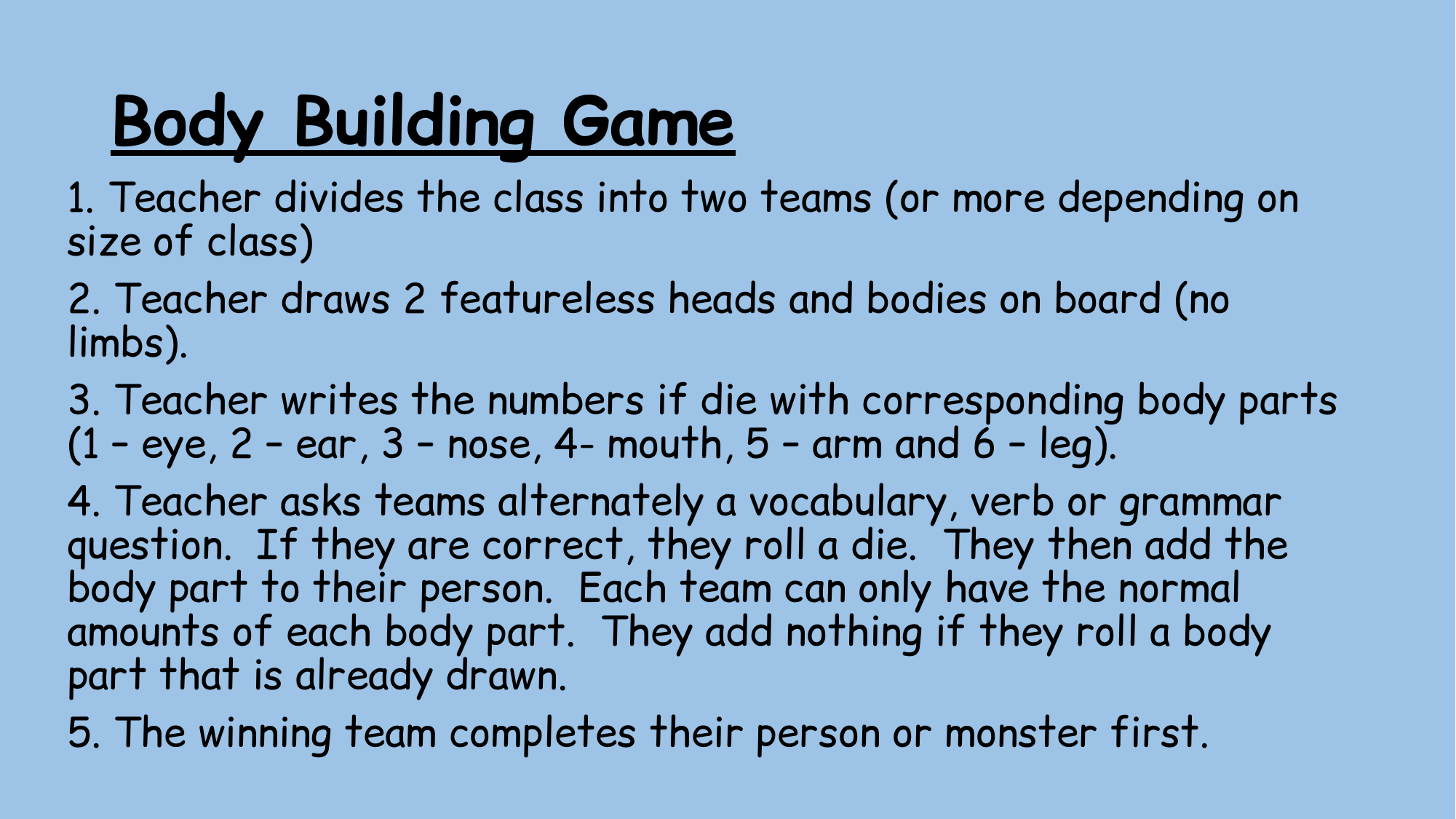

# Body Building Game
1. Teacher divides the class into two teams (or more depending on size of class)
2. Teacher draws 2 featureless heads and bodies on board (no limbs).
3. Teacher writes the numbers if die with corresponding body parts (1 – eye, 2 – ear, 3 – nose, 4- mouth, 5 – arm and 6 – leg).
4. Teacher asks teams alternately a vocabulary, verb or grammar question.  If they are correct, they roll a die.  They then add the body part to their person.  Each team can only have the normal amounts of each body part.  They add nothing if they roll a body part that is already drawn.
5. The winning team completes their person or monster first.